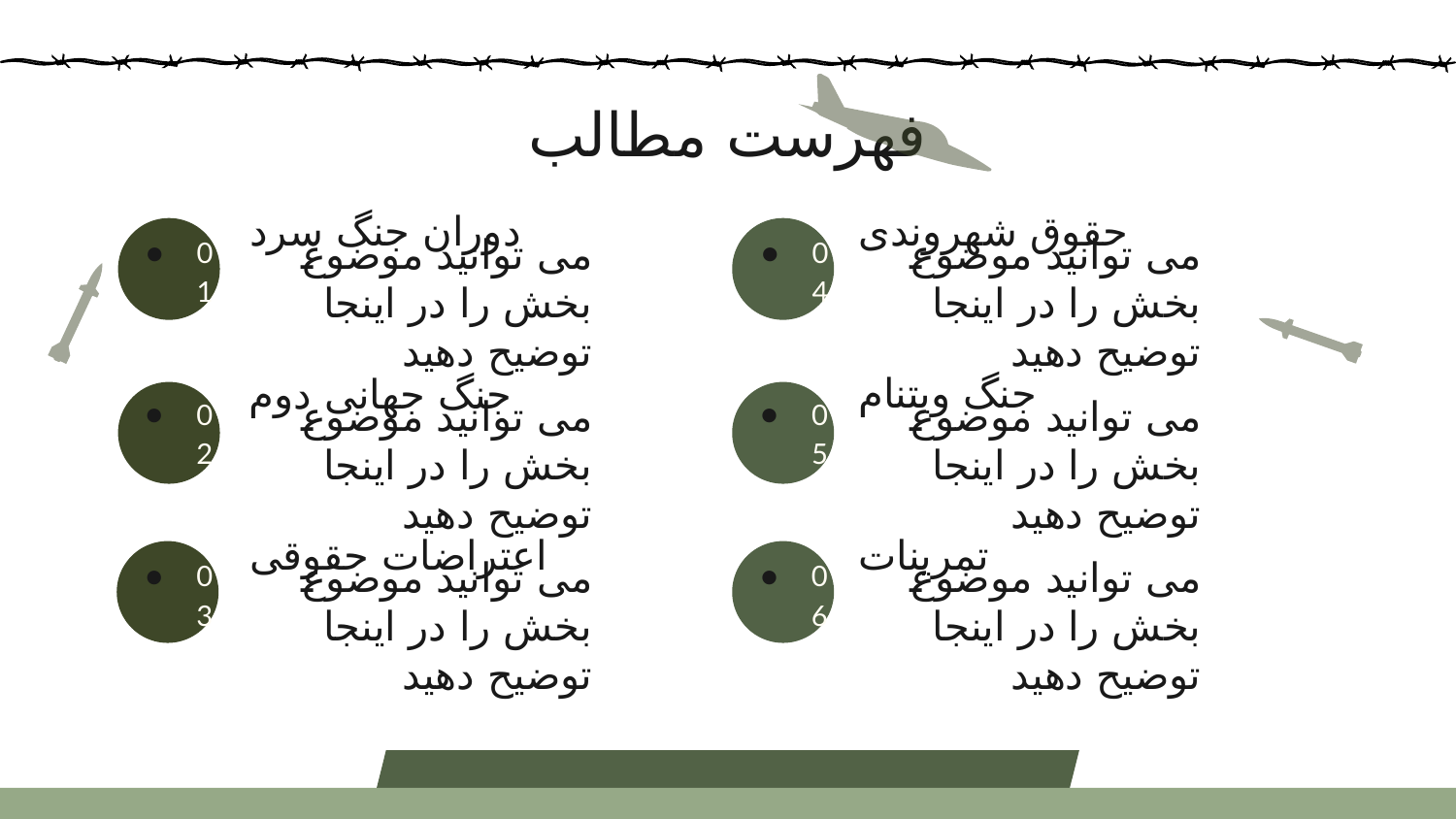

# فهرست مطالب

دوران جنگ سرد
حقوق شهروندی

01
04
می توانید موضوع بخش را در اینجا توضیح دهید
می توانید موضوع بخش را در اینجا توضیح دهید

جنگ ویتنام
جنگ جهانی دوم

02
05
می توانید موضوع بخش را در اینجا توضیح دهید
می توانید موضوع بخش را در اینجا توضیح دهید
اعتراضات حقوقی
تمرینات

03
06
می توانید موضوع بخش را در اینجا توضیح دهید
می توانید موضوع بخش را در اینجا توضیح دهید